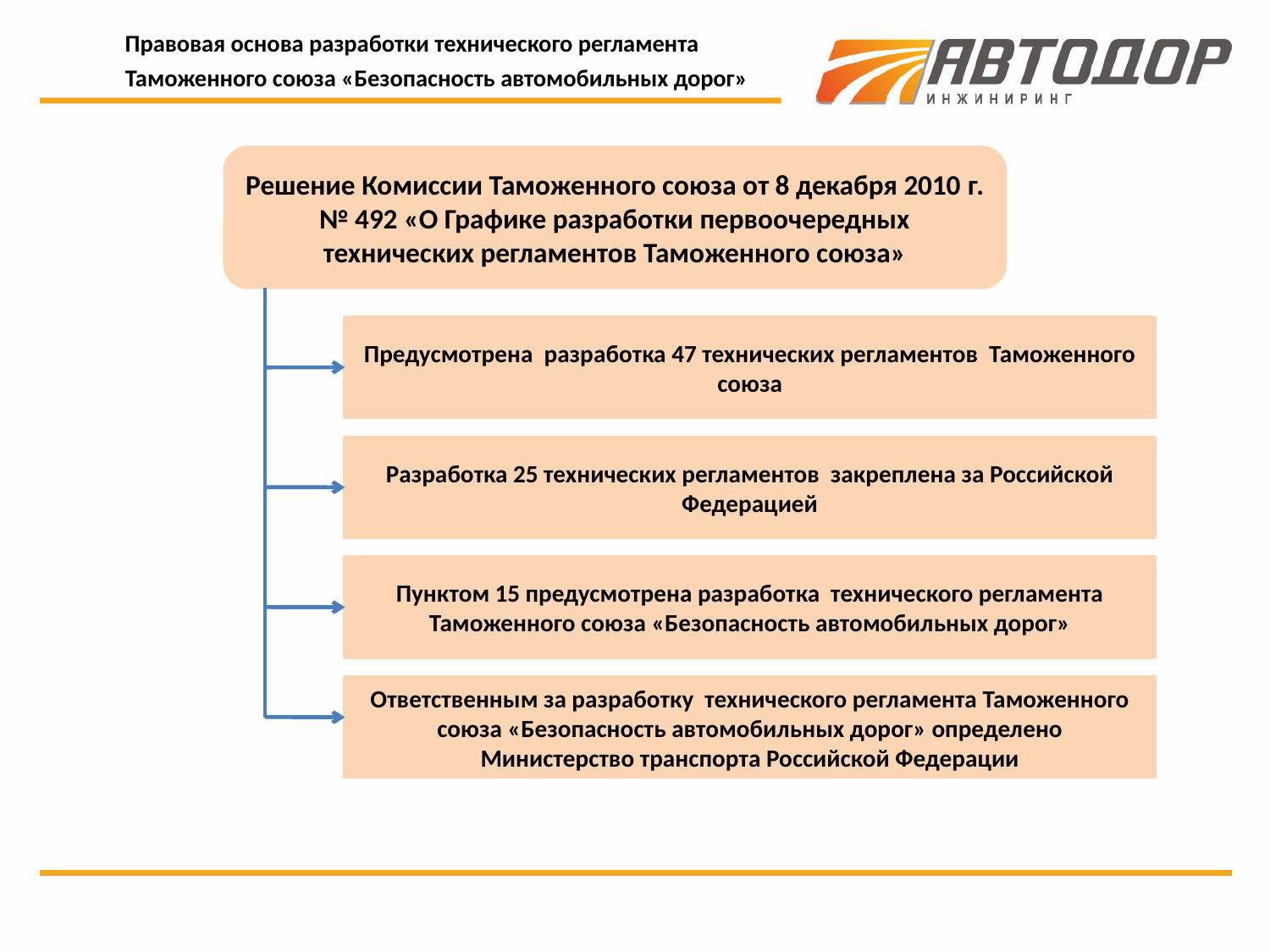

Правовая основа разработки технического регламента  Таможенного союза «Безопасность автомобильных дорог»
Решение Комиссии Таможенного союза от 8 декабря 2010 г. № 492 «О Графике разработки первоочередных технических регламентов Таможенного союза»
Предусмотрена  разработка 47 технических регламентов  Таможенного союза
Разработка 25 технических регламентов  закреплена за Российской Федерацией
Пунктом 15 предусмотрена разработка  технического регламента Таможенного союза «Безопасность автомобильных дорог»
Ответственным за разработку  технического регламента Таможенного союза «Безопасность автомобильных дорог» определено Министерство транспорта Российской Федерации